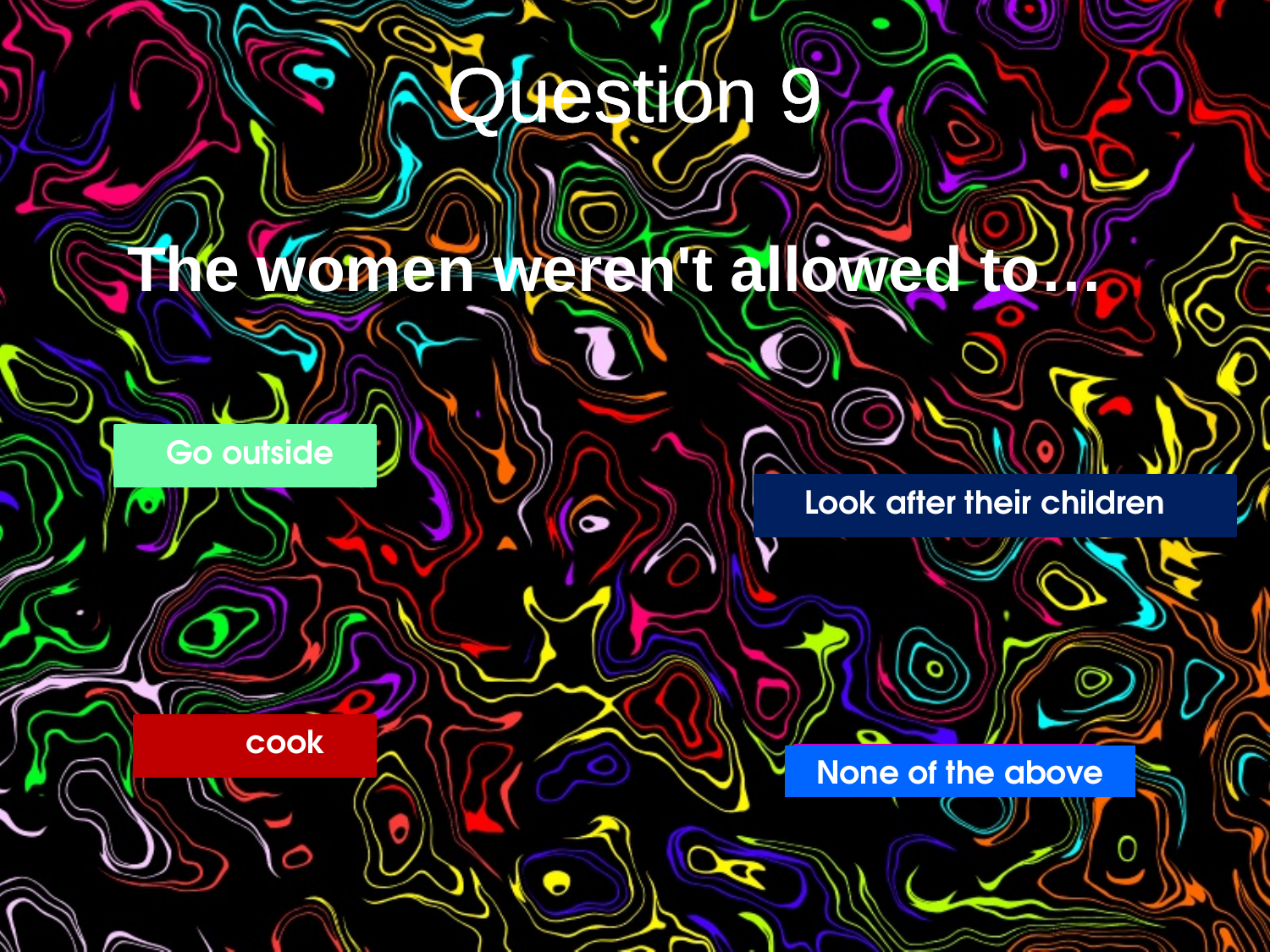

Question 9
The women weren't allowed to…

Go outside

Look after their children

cook
None of the above